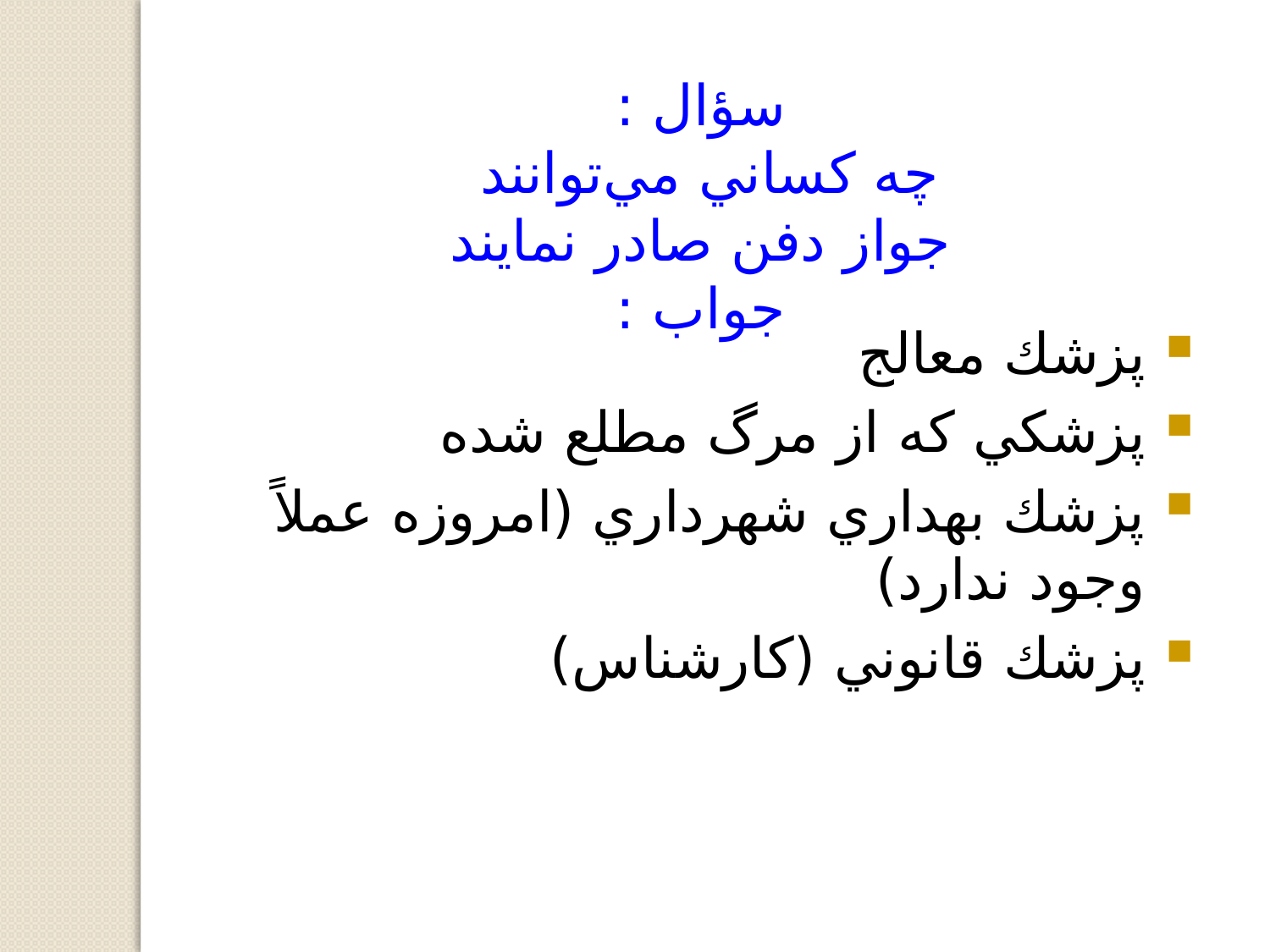

سؤال :
چه كساني مي‌توانند
جواز دفن صادر نمايند
جواب :
پزشك معالج
پزشكي كه از مرگ مطلع شده
پزشك بهداري شهرداري (امروزه عملاً وجود ندارد)
پزشك قانوني (كارشناس)